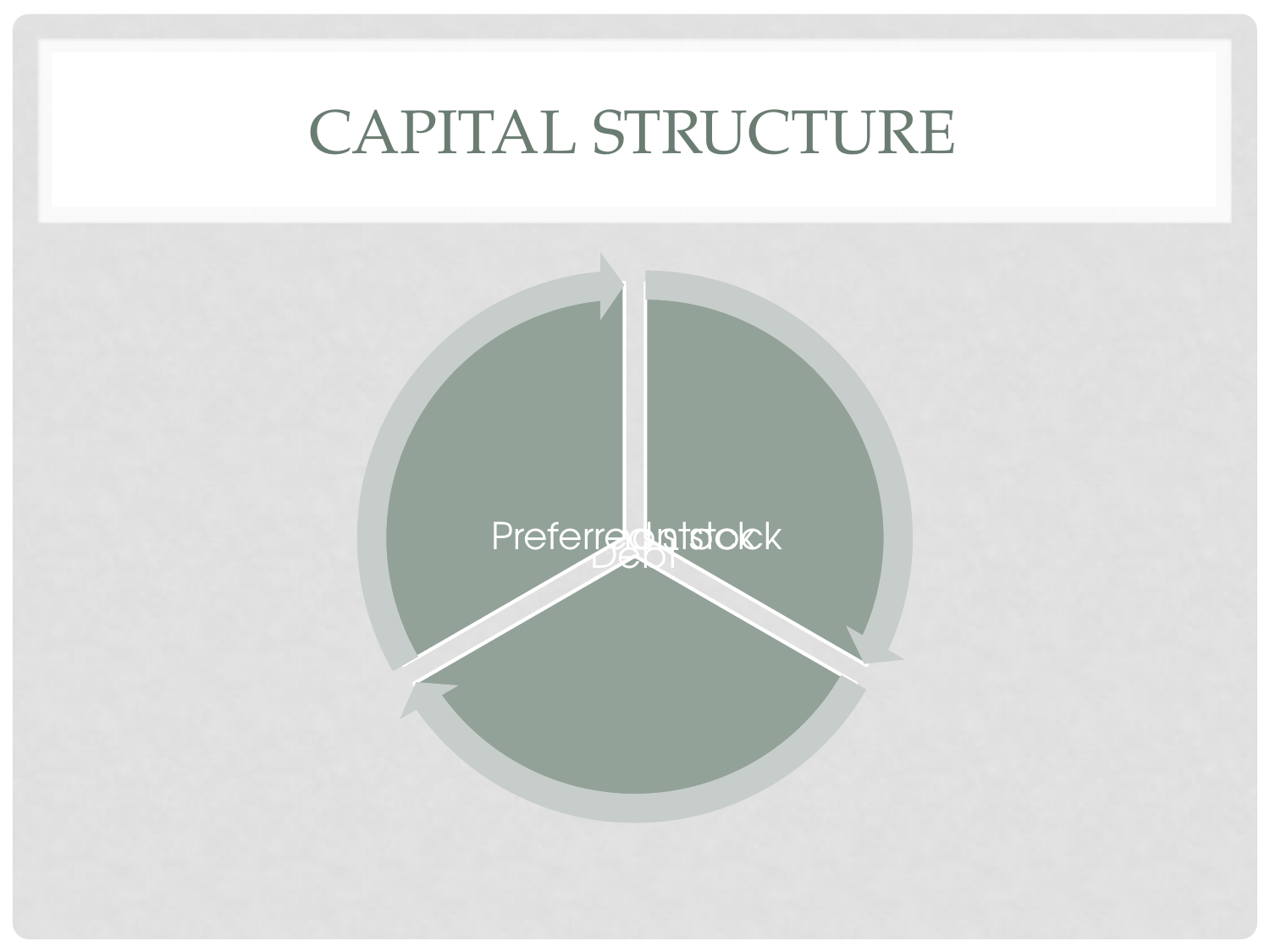

# Capital structure
Common stock
Debt
Preferred stock